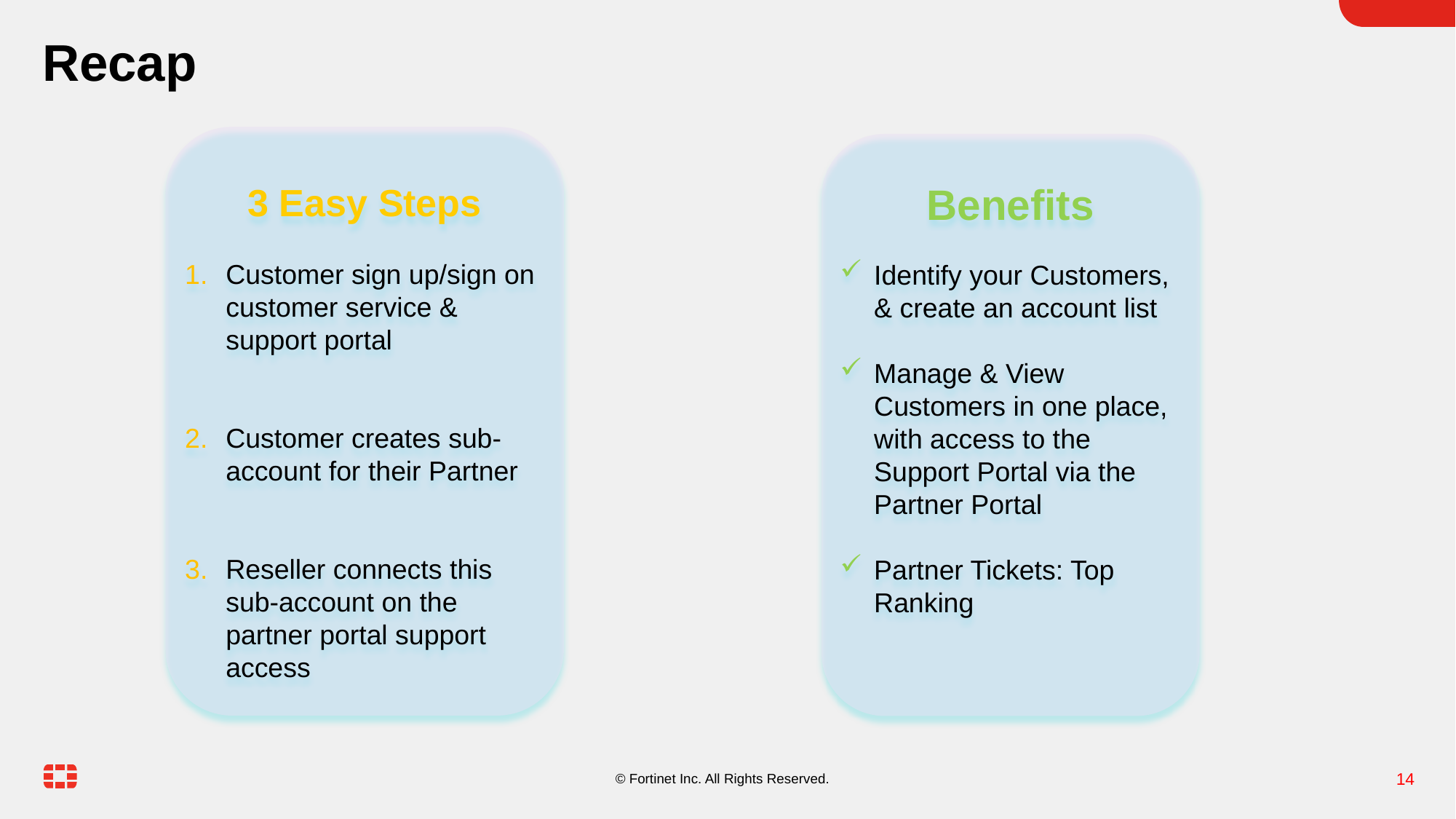

# Recap

3 Easy Steps

Customer sign up/sign on customer service & support portal

Customer creates sub-account for their Partner

Reseller connects this sub-account on the partner portal support access

Benefits

Identify your Customers, & create an account list

Manage & View Customers in one place, with access to the Support Portal via the Partner Portal

Partner Tickets: Top Ranking